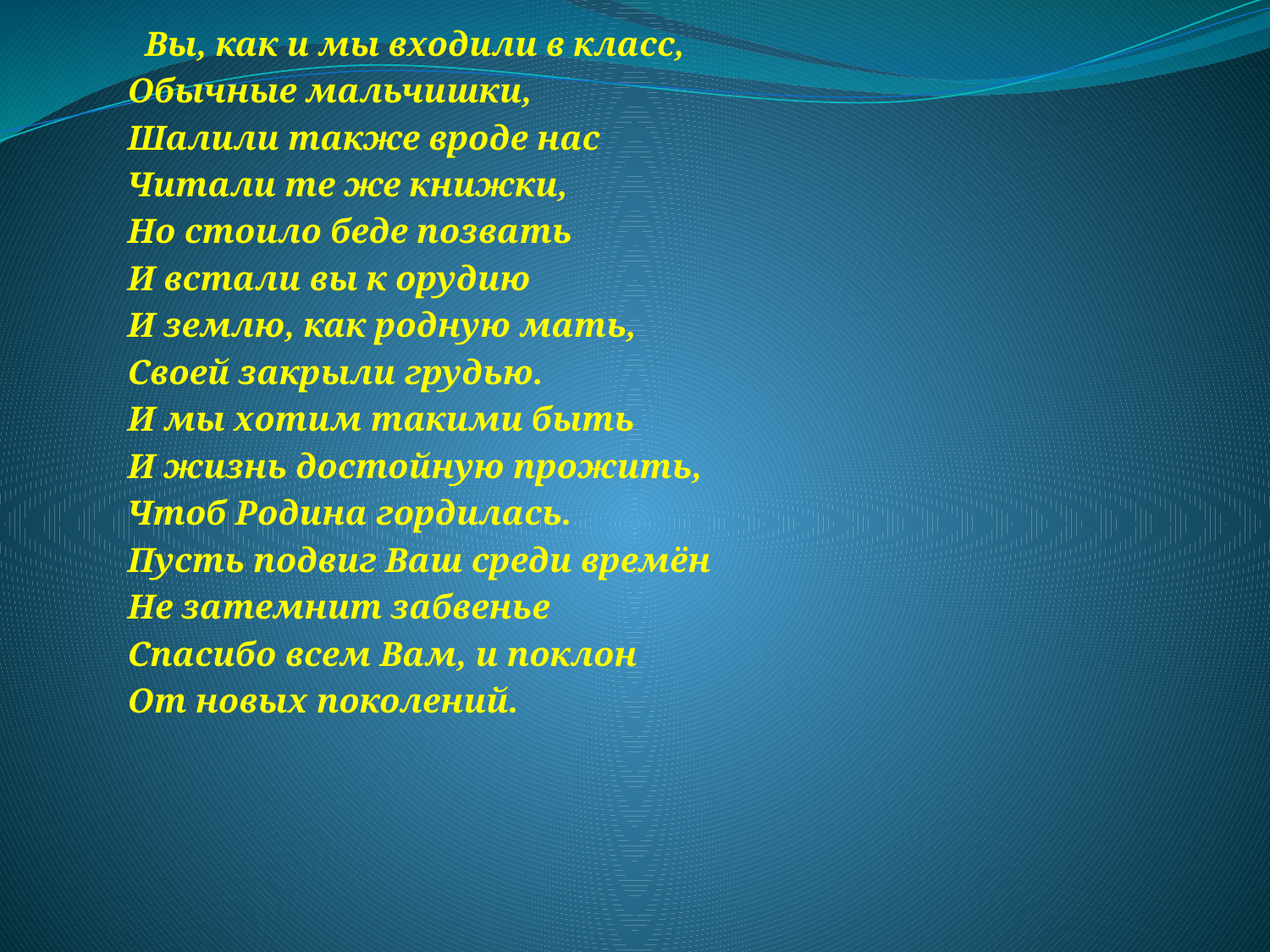

Вы, как и мы входили в класс,
Обычные мальчишки,
Шалили также вроде нас
Читали те же книжки,
Но стоило беде позвать
И встали вы к орудию
И землю, как родную мать,
Своей закрыли грудью.
И мы хотим такими быть
И жизнь достойную прожить,
Чтоб Родина гордилась.
Пусть подвиг Ваш среди времён
Не затемнит забвенье
Спасибо всем Вам, и поклон
От новых поколений.